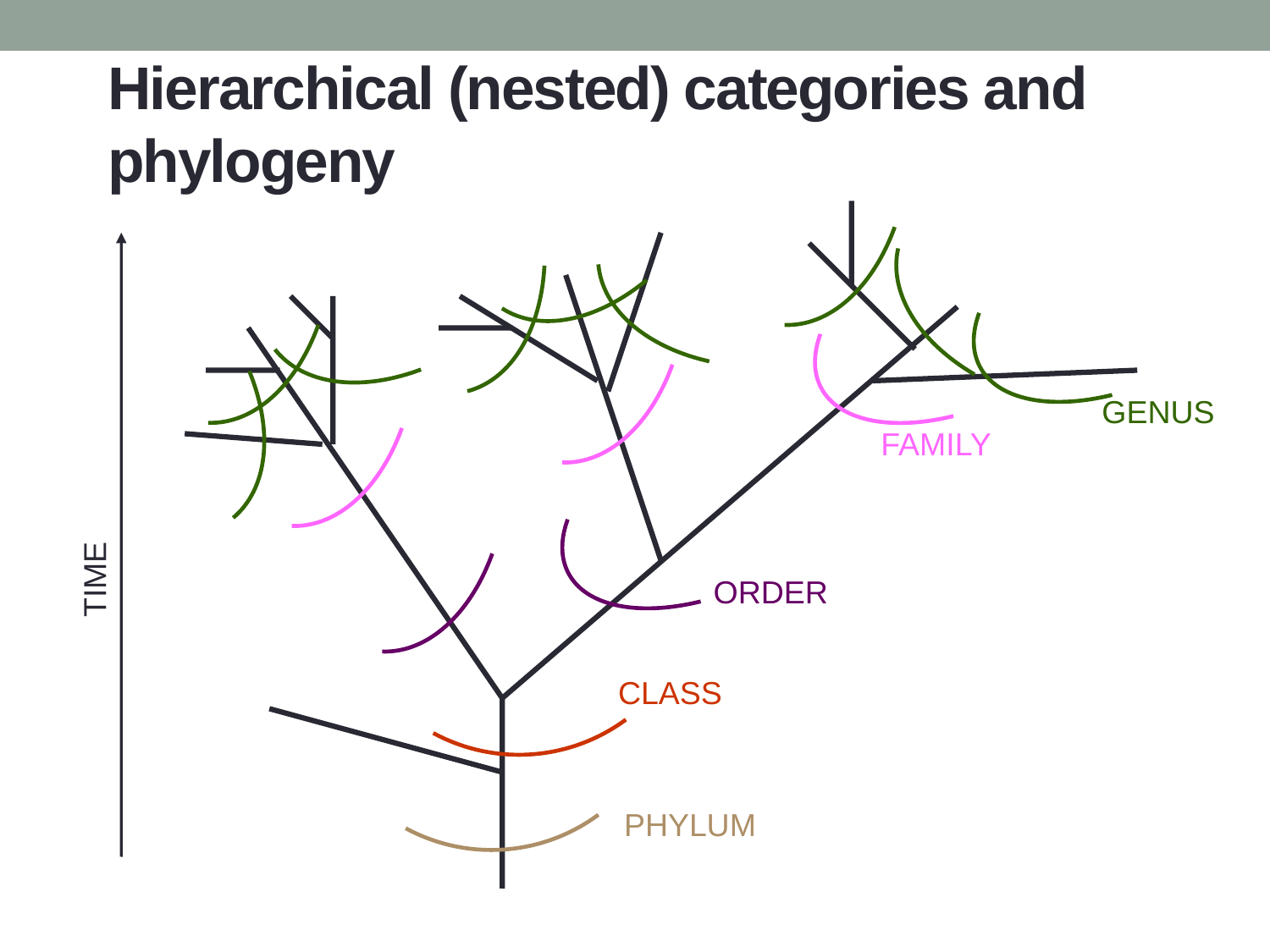

# Hierarchical (nested) categories and phylogeny

GENUS
FAMILY

TIME
ORDER

CLASS

PHYLUM